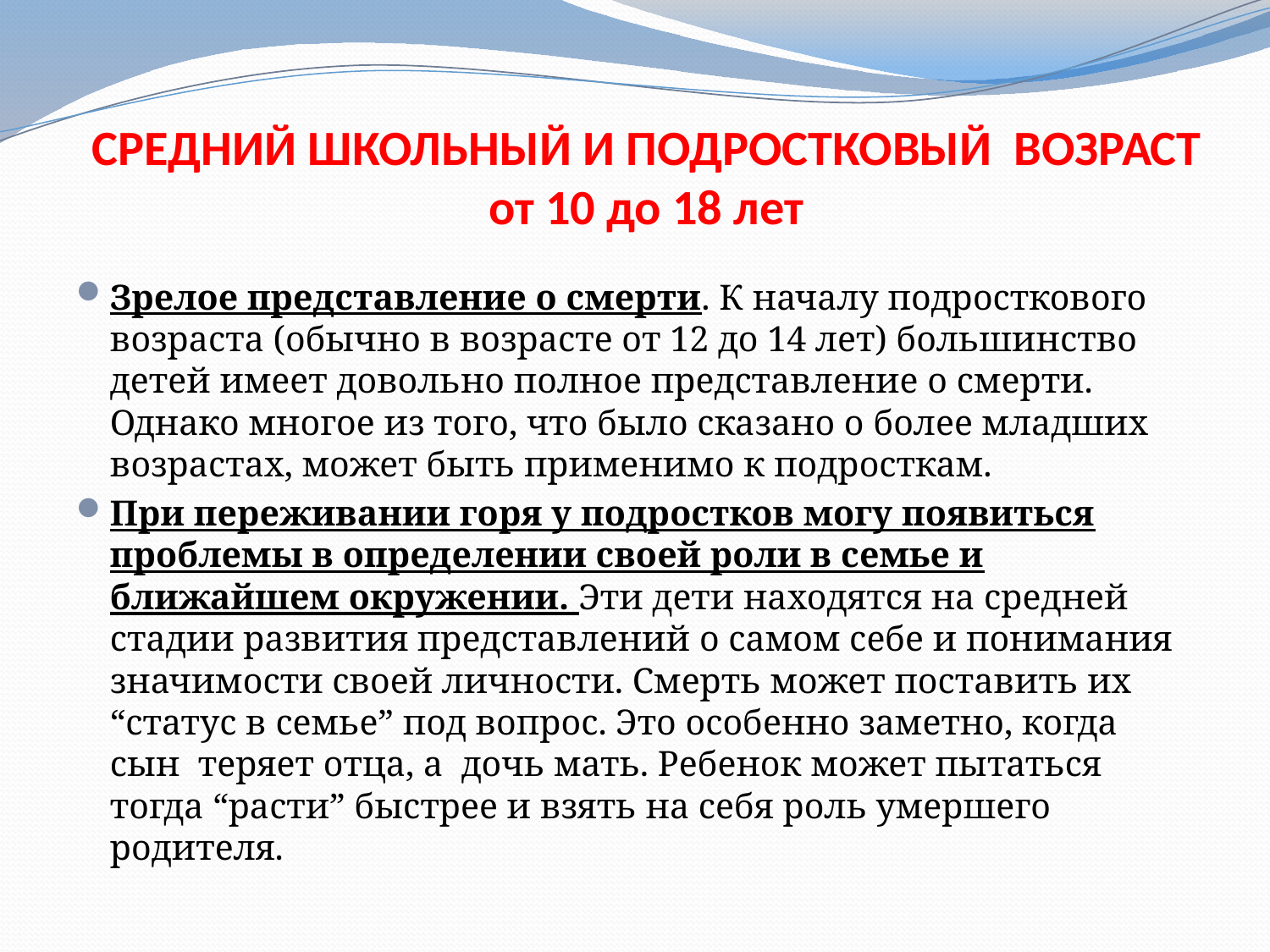

# СРЕДНИЙ ШКОЛЬНЫЙ И ПОДРОСТКОВЫЙ  ВОЗРАСТ от 10 до 18 лет
Зрелое представление о смерти. К началу подросткового возраста (обычно в возрасте от 12 до 14 лет) большинство  детей имеет довольно полное представление о смерти. Однако многое из того, что было сказано о более младших  возрастах, может быть применимо к подросткам.
При переживании горя у подростков могу появиться проблемы в определении своей роли в семье и ближайшем окружении. Эти дети находятся на средней стадии развития представлений о самом себе и понимания значимости своей личности. Смерть может поставить их “статус в семье” под вопрос. Это особенно заметно, когда сын  теряет отца, а  дочь мать. Ребенок может пытаться тогда “расти” быстрее и взять на себя роль умершего родителя.